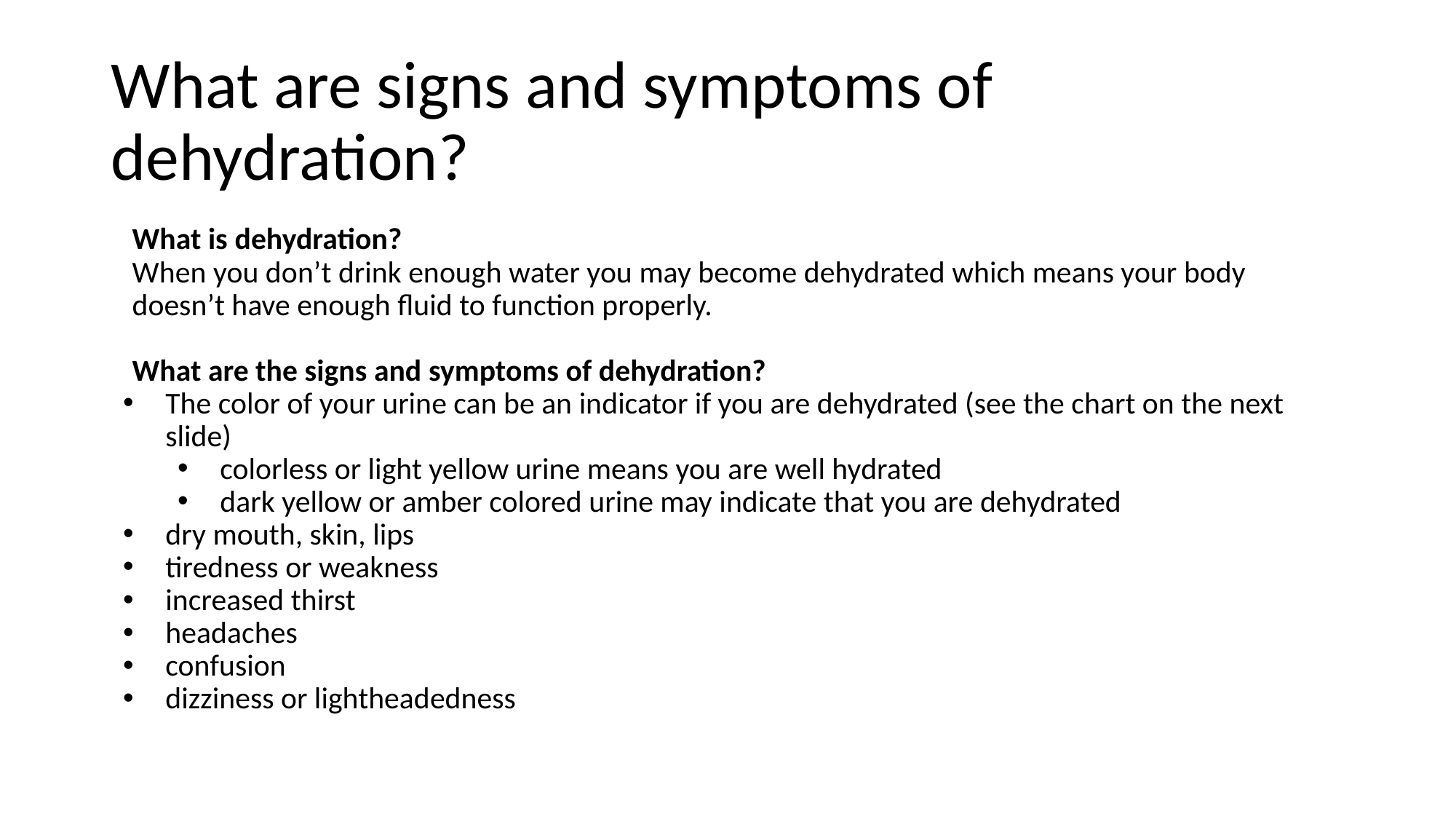

# What are signs and symptoms of dehydration?
What is dehydration?
When you don’t drink enough water you may become dehydrated which means your body doesn’t have enough fluid to function properly.

What are the signs and symptoms of dehydration?
The color of your urine can be an indicator if you are dehydrated (see the chart on the next slide)
colorless or light yellow urine means you are well hydrated
dark yellow or amber colored urine may indicate that you are dehydrated
dry mouth, skin, lips
tiredness or weakness
increased thirst
headaches
confusion
dizziness or lightheadedness